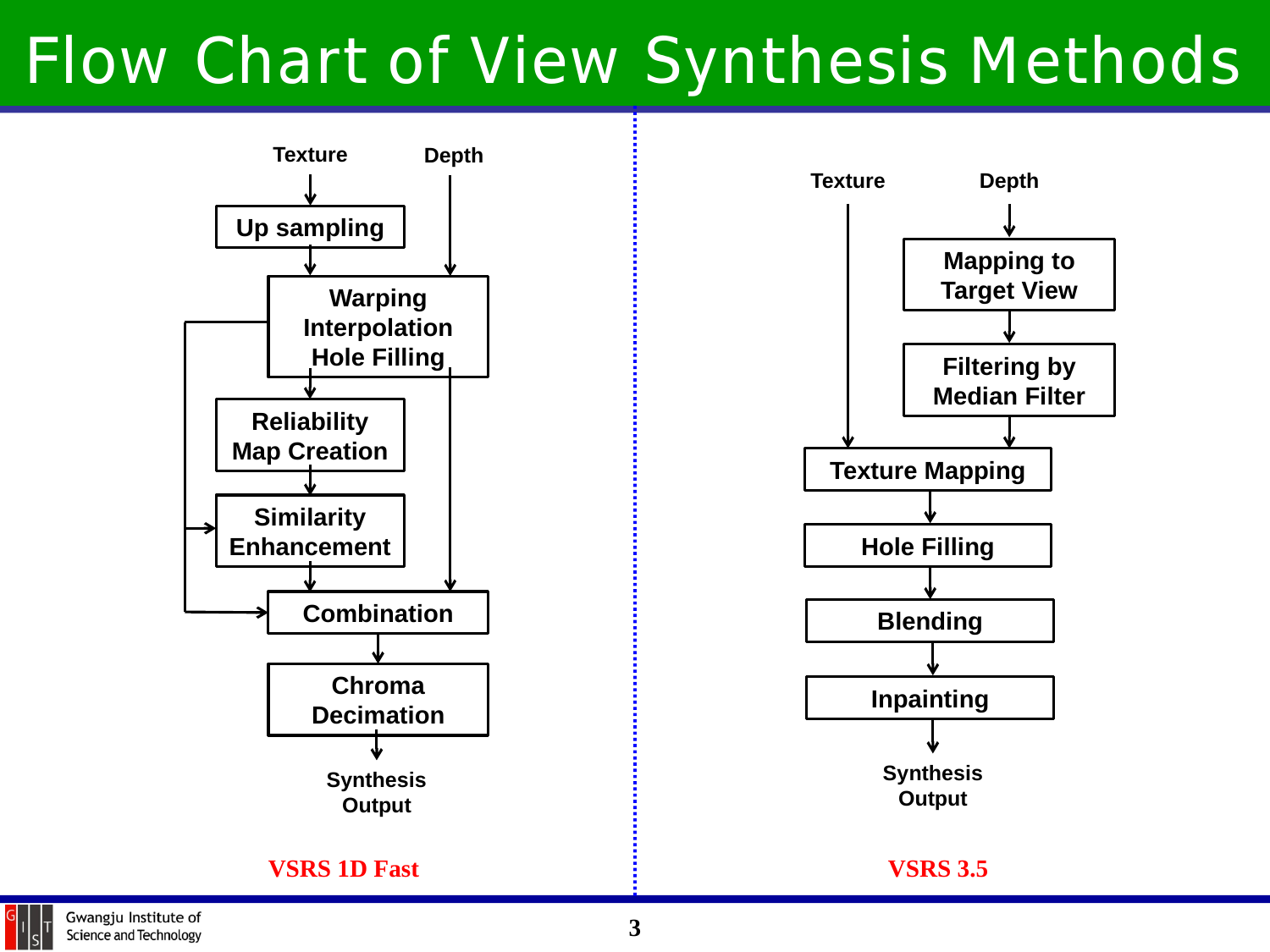

# Flow Chart of View Synthesis Methods
Texture
Depth
Up sampling
Warping
Interpolation
Hole Filling
Reliability
Map Creation
Similarity
Enhancement
Combination
Chroma
Decimation
Synthesis
Output
Texture
Depth
Mapping to
Target View
Filtering by
Median Filter
Texture Mapping
Hole Filling
Blending
Inpainting
Synthesis
Output
VSRS 3.5
VSRS 1D Fast
3